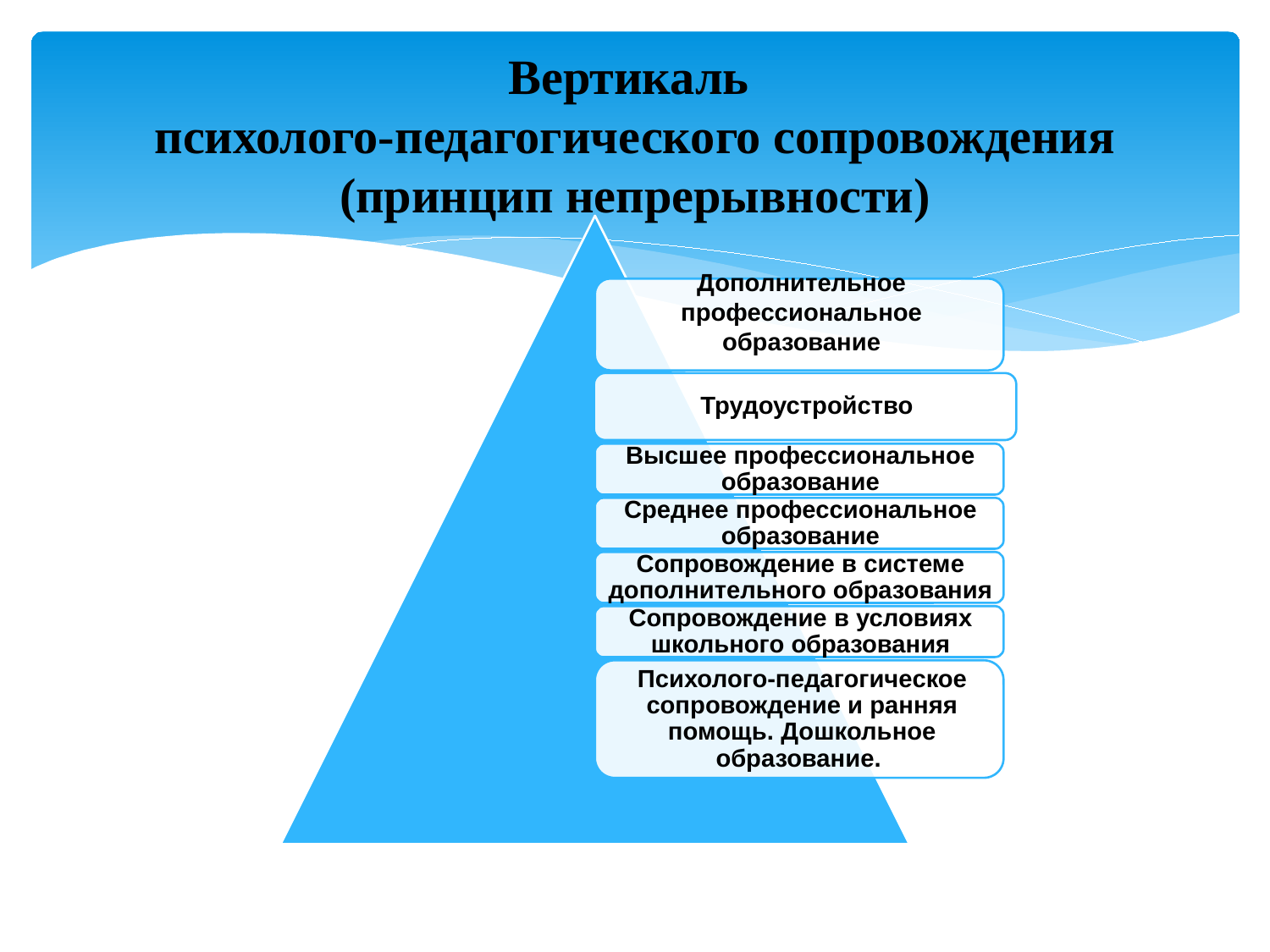

# Вертикаль психолого-педагогического сопровождения (принцип непрерывности)
Дополнительное профессиональное образование

Трудоустройство
Высшее профессиональное образование
Среднее профессиональное образование
Сопровождение в системе дополнительного образования
Сопровождение в условиях школьного образования
Психолого-педагогическое сопровождение и ранняя помощь. Дошкольное образование.